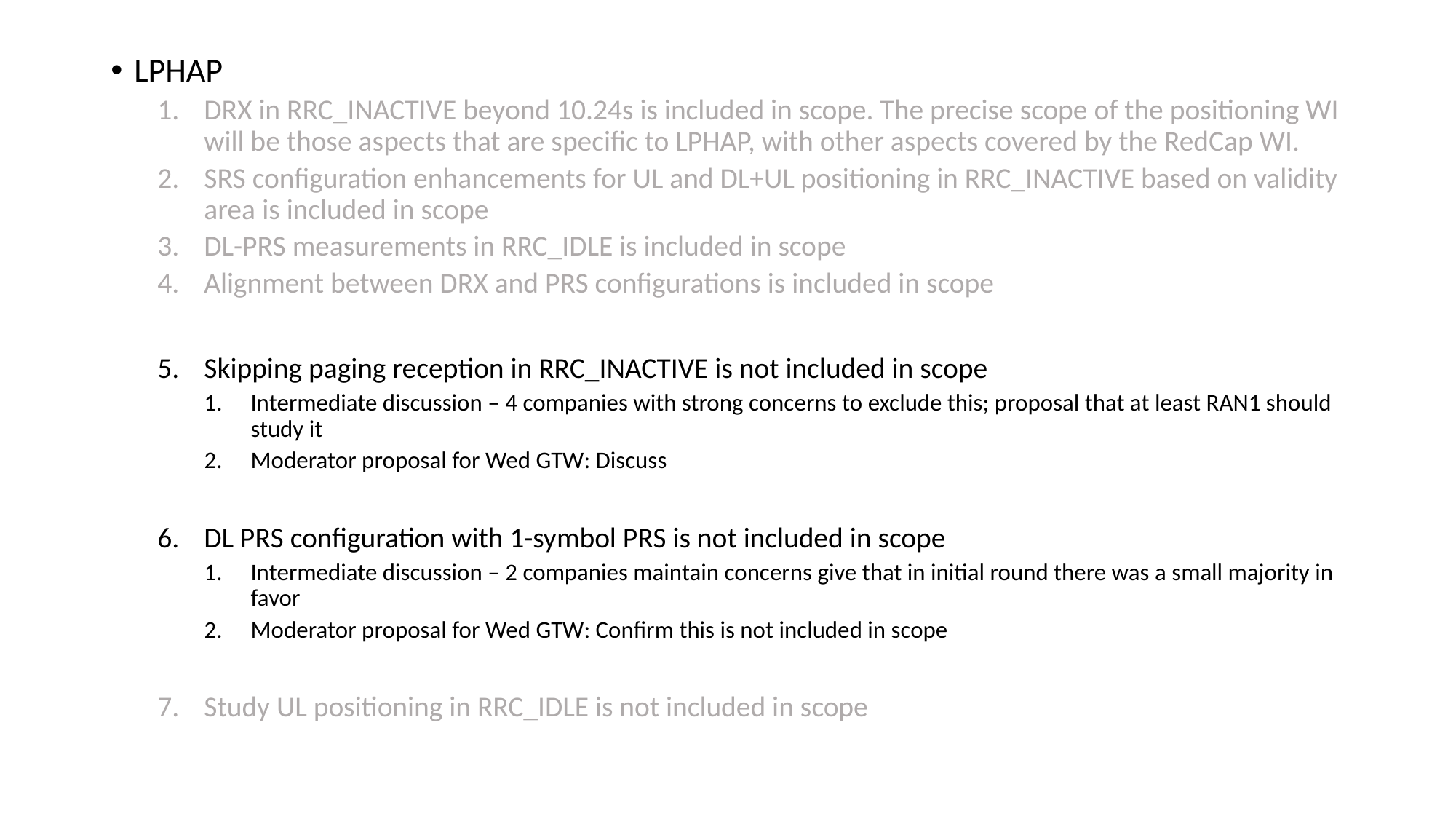

LPHAP
DRX in RRC_INACTIVE beyond 10.24s is included in scope. The precise scope of the positioning WI will be those aspects that are specific to LPHAP, with other aspects covered by the RedCap WI.
SRS configuration enhancements for UL and DL+UL positioning in RRC_INACTIVE based on validity area is included in scope
DL-PRS measurements in RRC_IDLE is included in scope
Alignment between DRX and PRS configurations is included in scope

Skipping paging reception in RRC_INACTIVE is not included in scope
Intermediate discussion – 4 companies with strong concerns to exclude this; proposal that at least RAN1 should study it
Moderator proposal for Wed GTW: Discuss

DL PRS configuration with 1-symbol PRS is not included in scope
Intermediate discussion – 2 companies maintain concerns give that in initial round there was a small majority in favor
Moderator proposal for Wed GTW: Confirm this is not included in scope

Study UL positioning in RRC_IDLE is not included in scope